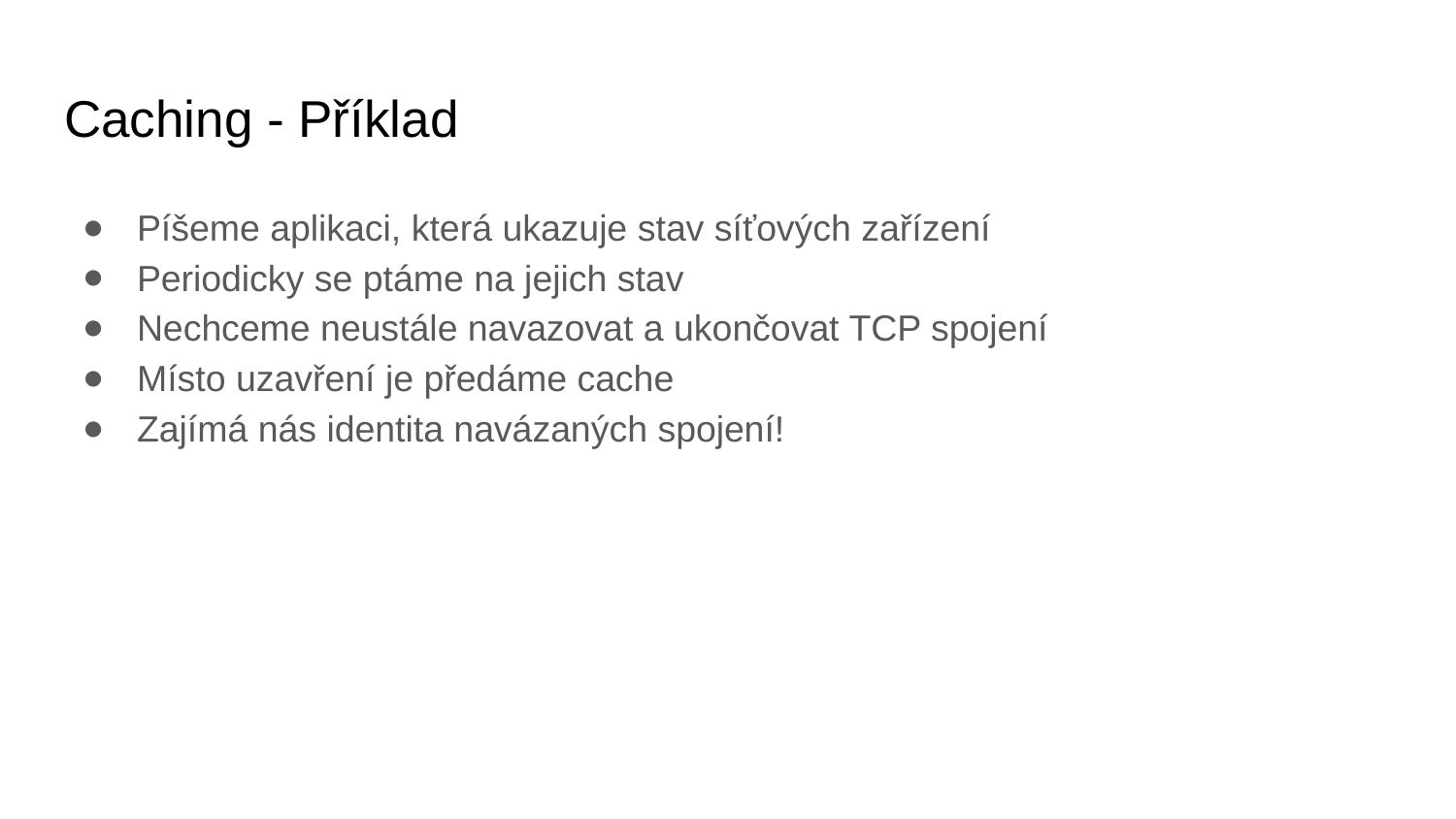

# Caching - Příklad
Píšeme aplikaci, která ukazuje stav síťových zařízení
Periodicky se ptáme na jejich stav
Nechceme neustále navazovat a ukončovat TCP spojení
Místo uzavření je předáme cache
Zajímá nás identita navázaných spojení!